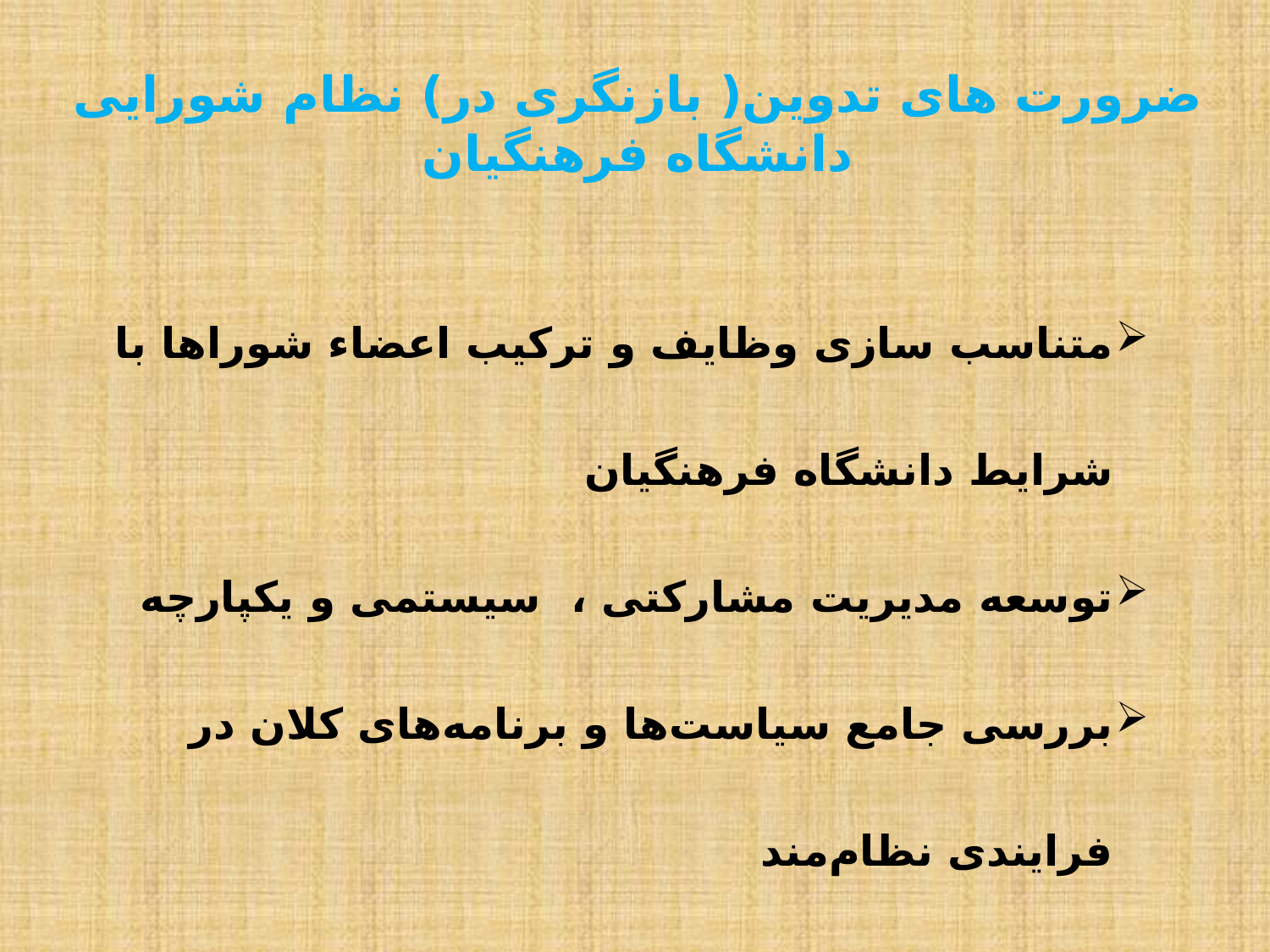

ضرورت های تدوین( بازنگری در) نظام شورایی دانشگاه فرهنگیان

متناسب سازی وظایف و ترکیب اعضاء شوراها با شرایط دانشگاه فرهنگیان
توسعه مدیریت مشارکتی ،  سیستمی و یکپارچه
بررسی جامع سیاست‌ها و برنامه‌های کلان در فرایندی نظام‌مند
ارائه پیشنهاد در زمینه برخی مسائل فراسازمانی به سایر شوراها و نهادهای سیاست گذار